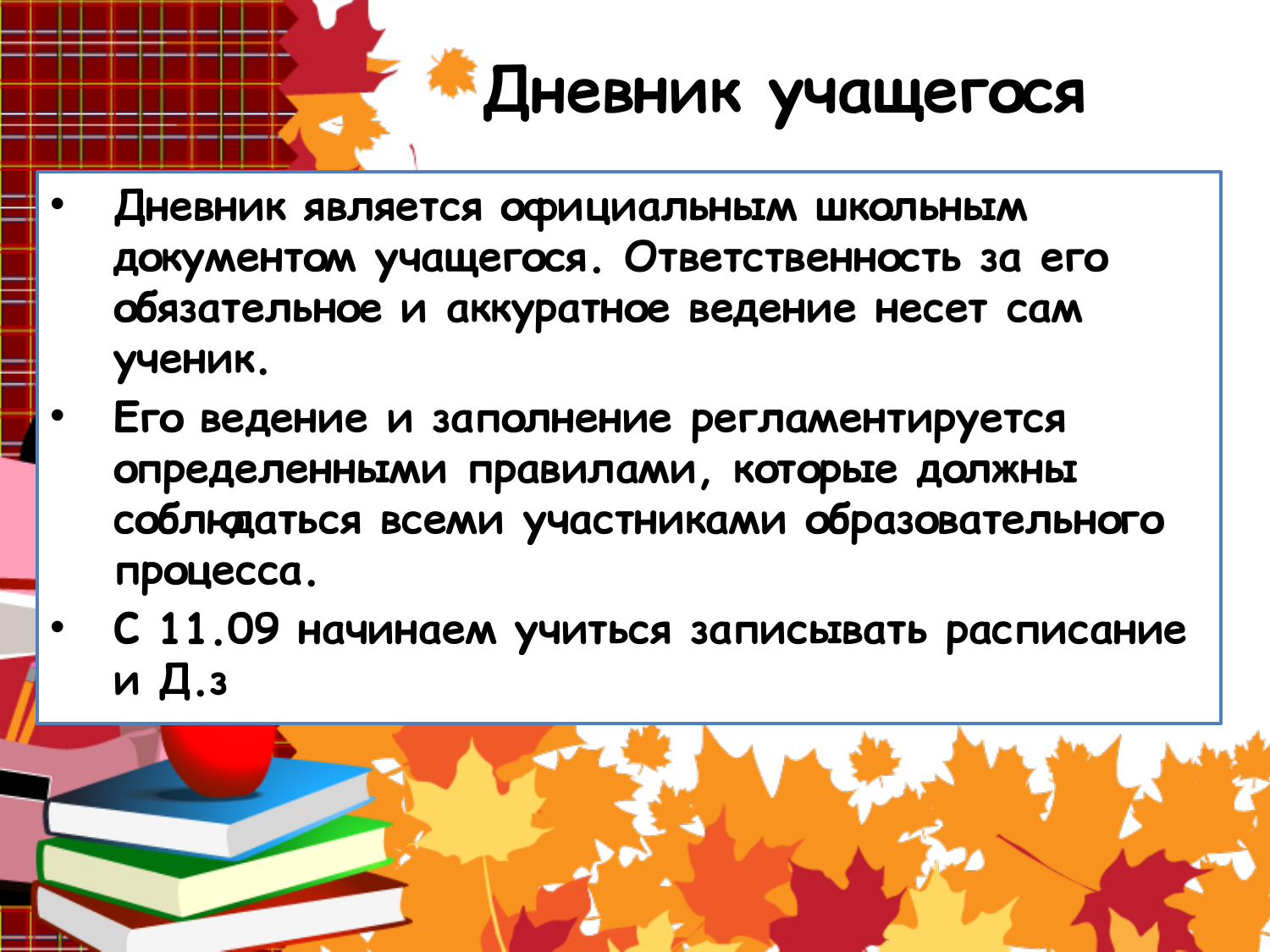

Дневник учащегося
Дневник является официальным школьным документом учащегося. Ответственность за его обязательное и аккуратное ведение несет сам ученик.
Его ведение и заполнение регламентируется определенными правилами, которые должны соблюдаться всеми участниками образовательного процесса.
С 11.09 начинаем учиться записывать расписание и Д.з